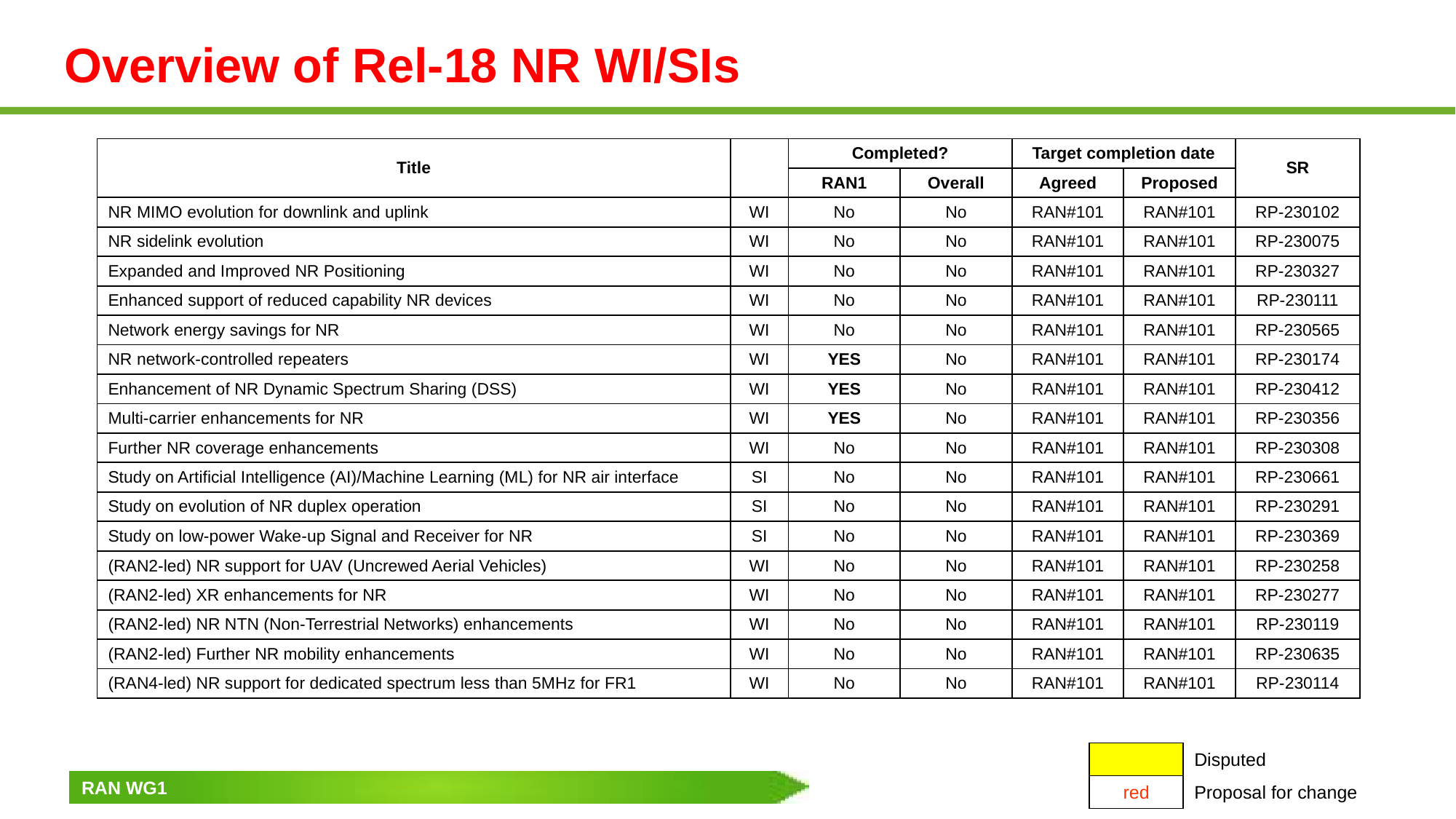

# Overview of Rel-18 NR WI/SIs
| Title |  | Completed? |  | Target completion date |  | SR |
| --- | --- | --- | --- | --- | --- | --- |
|  |  | RAN1 | Overall | Agreed | Proposed |  |
| NR MIMO evolution for downlink and uplink | WI | No | No | RAN#101 | RAN#101 | RP-230102 |
| NR sidelink evolution | WI | No | No | RAN#101 | RAN#101 | RP-230075 |
| Expanded and Improved NR Positioning | WI | No | No | RAN#101 | RAN#101 | RP-230327 |
| Enhanced support of reduced capability NR devices | WI | No | No | RAN#101 | RAN#101 | RP-230111 |
| Network energy savings for NR | WI | No | No | RAN#101 | RAN#101 | RP-230565 |
| NR network-controlled repeaters | WI | YES | No | RAN#101 | RAN#101 | RP-230174 |
| Enhancement of NR Dynamic Spectrum Sharing (DSS) | WI | YES | No | RAN#101 | RAN#101 | RP-230412 |
| Multi-carrier enhancements for NR | WI | YES | No | RAN#101 | RAN#101 | RP-230356 |
| Further NR coverage enhancements | WI | No | No | RAN#101 | RAN#101 | RP-230308 |
| Study on Artificial Intelligence (AI)/Machine Learning (ML) for NR air interface | SI | No | No | RAN#101 | RAN#101 | RP-230661 |
| Study on evolution of NR duplex operation | SI | No | No | RAN#101 | RAN#101 | RP-230291 |
| Study on low-power Wake-up Signal and Receiver for NR | SI | No | No | RAN#101 | RAN#101 | RP-230369 |
| (RAN2-led) NR support for UAV (Uncrewed Aerial Vehicles) | WI | No | No | RAN#101 | RAN#101 | RP-230258 |
| (RAN2-led) XR enhancements for NR | WI | No | No | RAN#101 | RAN#101 | RP-230277 |
| (RAN2-led) NR NTN (Non-Terrestrial Networks) enhancements | WI | No | No | RAN#101 | RAN#101 | RP-230119 |
| (RAN2-led) Further NR mobility enhancements | WI | No | No | RAN#101 | RAN#101 | RP-230635 |
| (RAN4-led) NR support for dedicated spectrum less than 5MHz for FR1 | WI | No | No | RAN#101 | RAN#101 | RP-230114 |
|  | Disputed |
| --- | --- |
| red | Proposal for change |